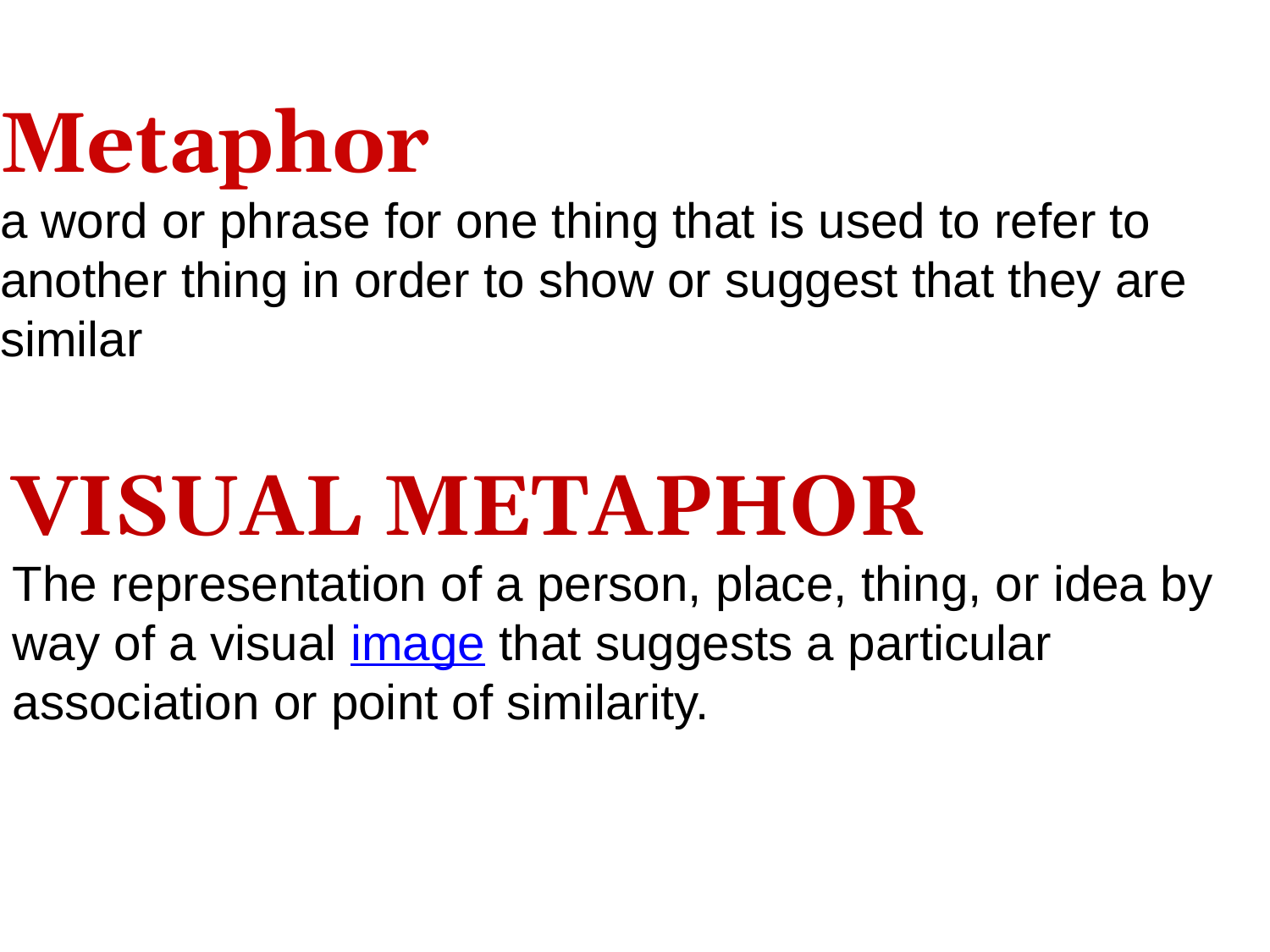

Metaphor
a word or phrase for one thing that is used to refer to another thing in order to show or suggest that they are similar
VISUAL METAPHOR
The representation of a person, place, thing, or idea by way of a visual image that suggests a particular association or point of similarity.